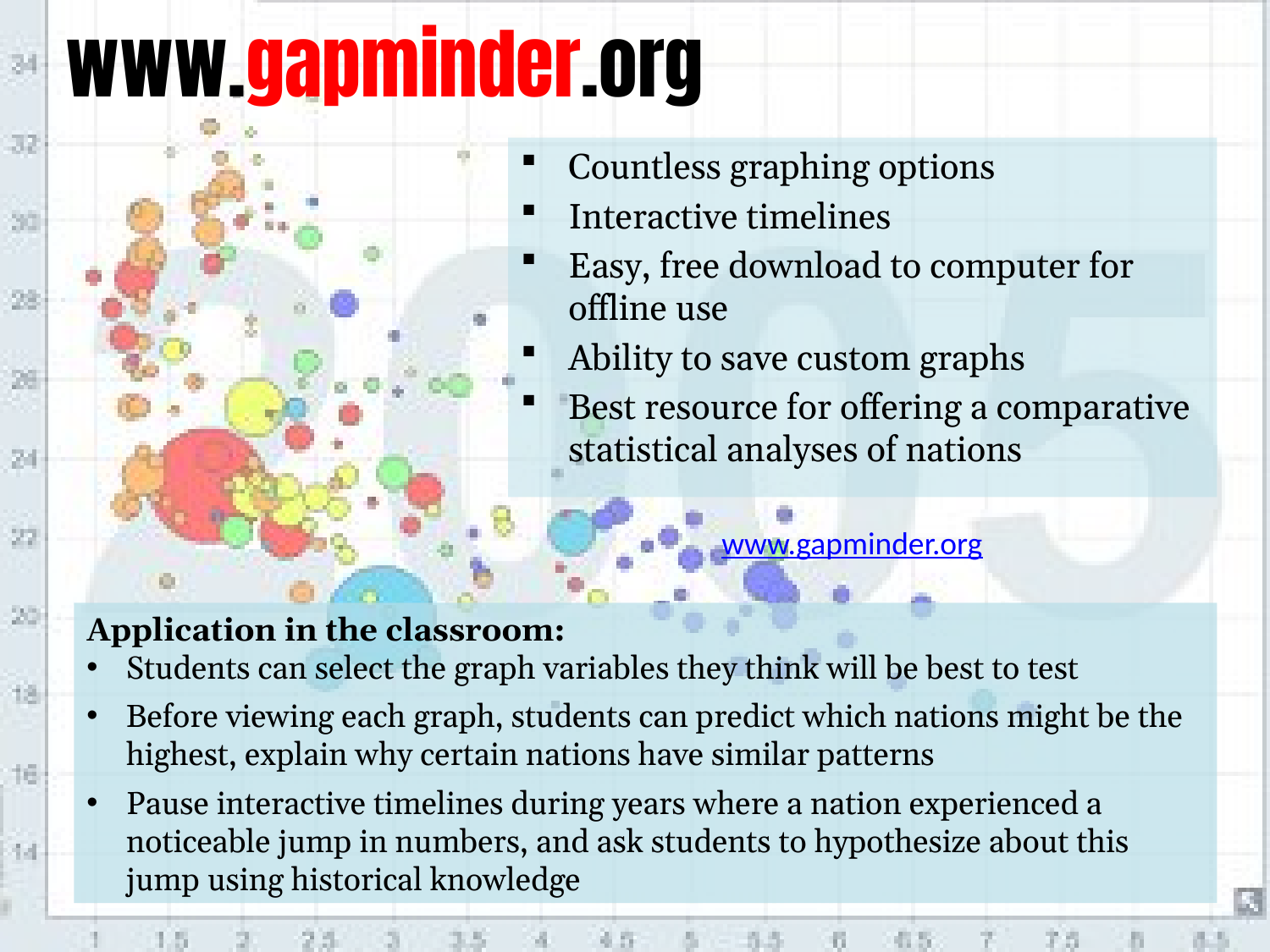

# www.gapminder.org
Countless graphing options
Interactive timelines
Easy, free download to computer for offline use
Ability to save custom graphs
Best resource for offering a comparative statistical analyses of nations

www.gapminder.org
Application in the classroom:
Students can select the graph variables they think will be best to test
Before viewing each graph, students can predict which nations might be the highest, explain why certain nations have similar patterns
Pause interactive timelines during years where a nation experienced a noticeable jump in numbers, and ask students to hypothesize about this jump using historical knowledge